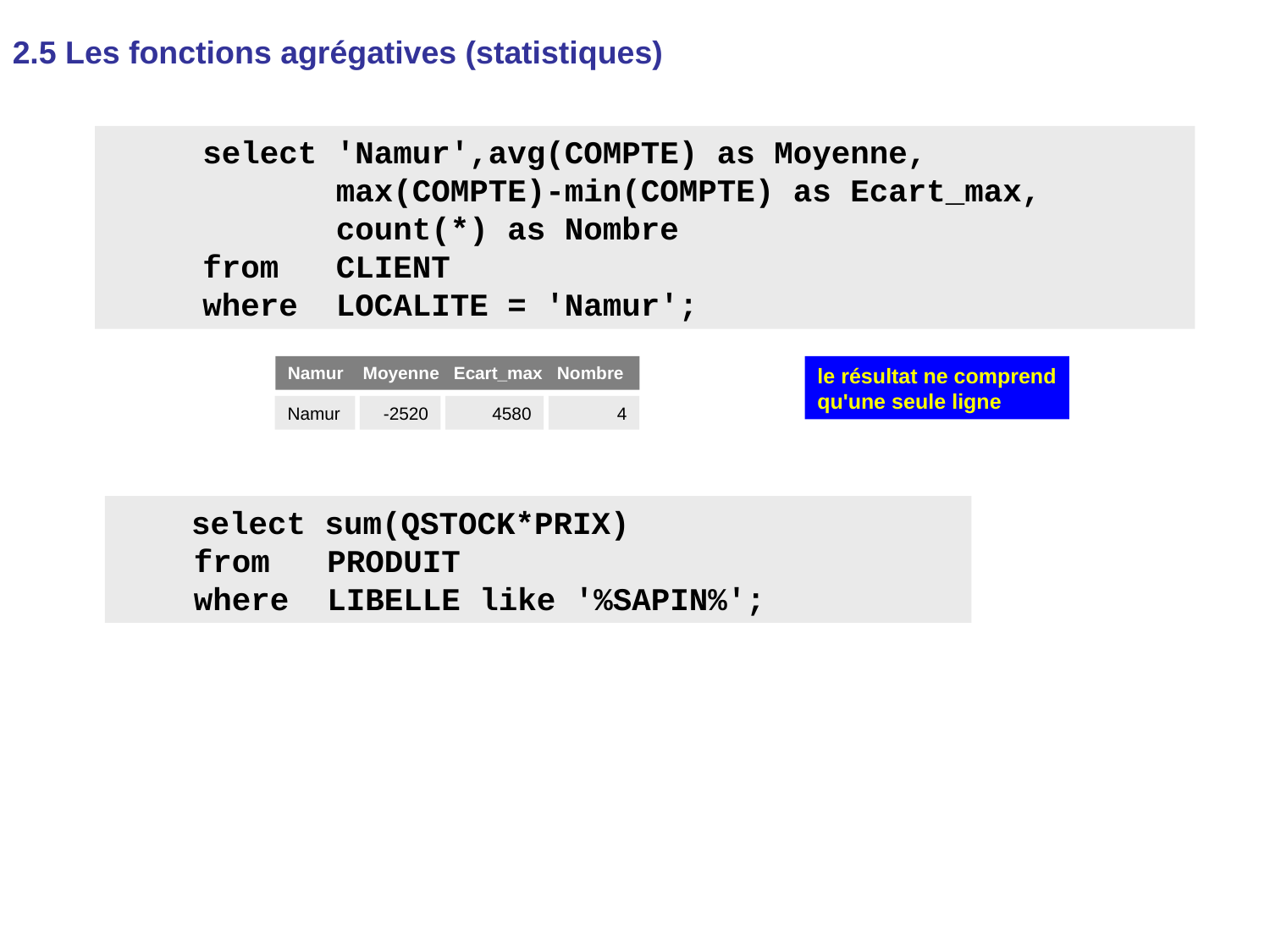

2.5 Les fonctions agrégatives (statistiques)
     select 'Namur',avg(COMPTE) as Moyenne,
            max(COMPTE)-min(COMPTE) as Ecart_max,
            count(*) as Nombre
     from   CLIENT
     where  LOCALITE = 'Namur';
Namur    Moyenne   Ecart_max   Nombre
Namur
-2520
4580
4
le résultat ne comprend
qu'une seule ligne
     select sum(QSTOCK*PRIX)
    from   PRODUIT
    where  LIBELLE like '%SAPIN%';